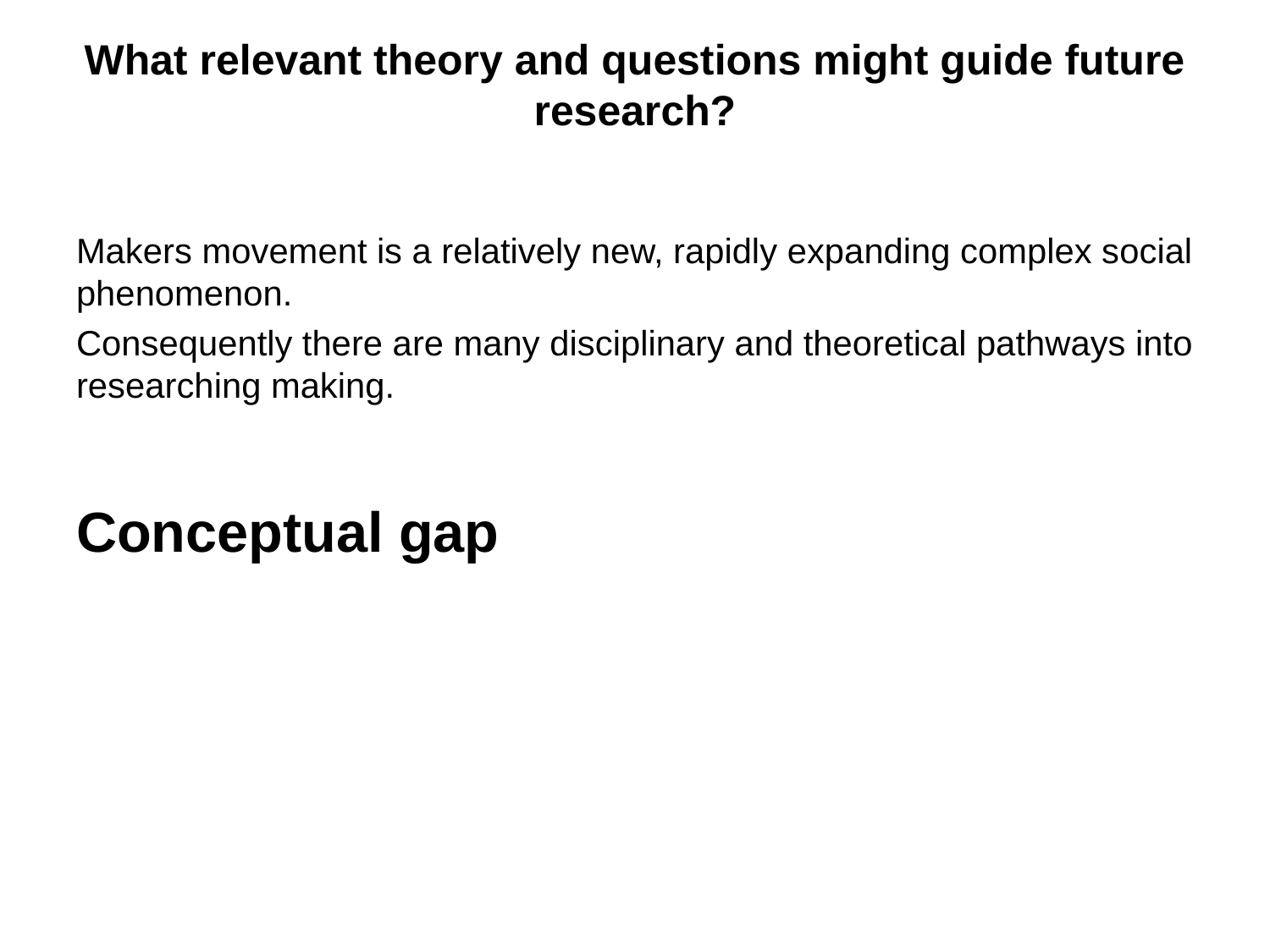

# What relevant theory and questions might guide future research?
Makers movement is a relatively new, rapidly expanding complex social phenomenon.
Consequently there are many disciplinary and theoretical pathways into researching making.

Conceptual gap